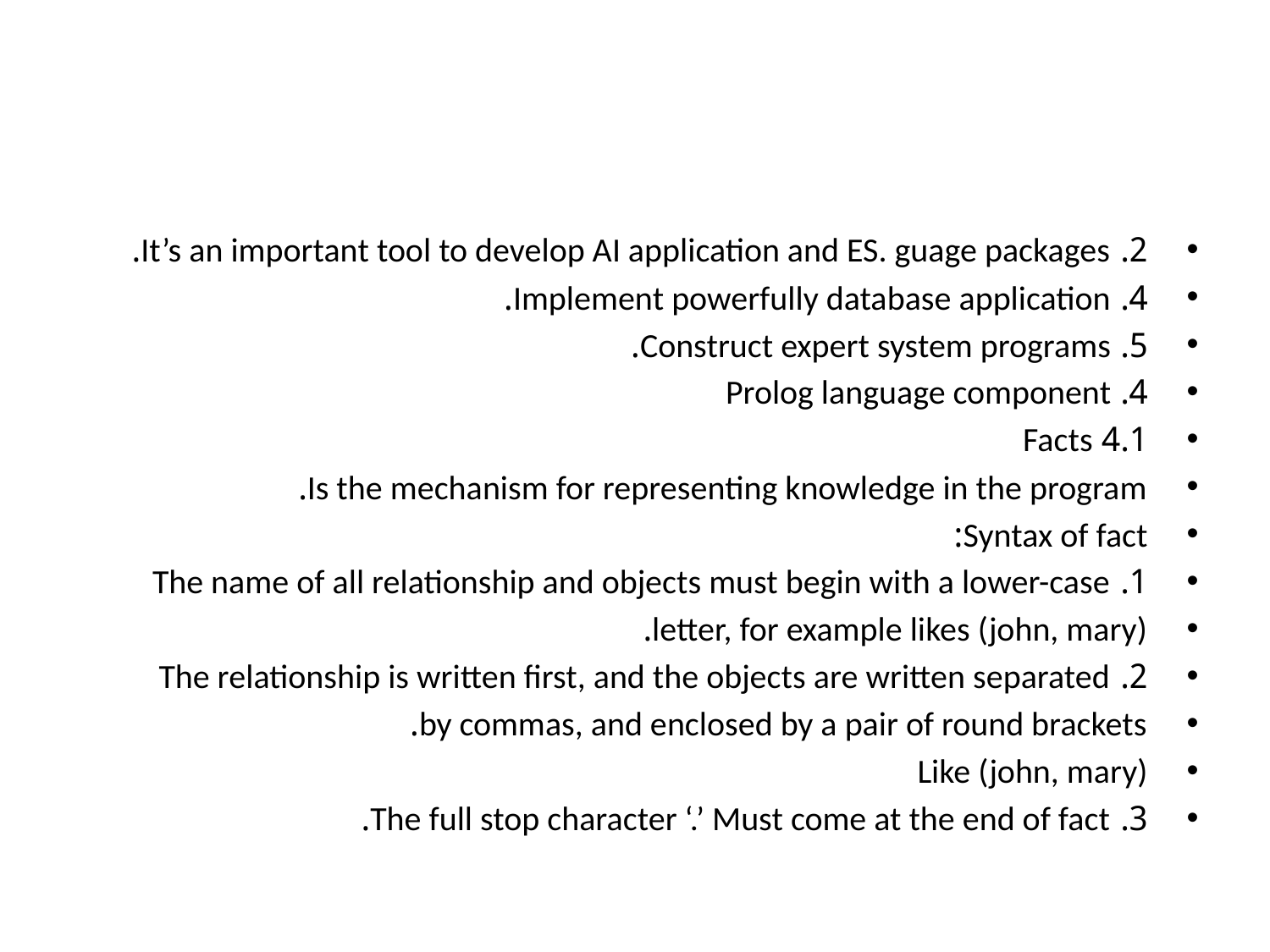

#
2. It’s an important tool to develop AI application and ES. guage packages.
4. Implement powerfully database application.
5. Construct expert system programs.
4. Prolog language component
4.1 Facts
Is the mechanism for representing knowledge in the program.
Syntax of fact:
1. The name of all relationship and objects must begin with a lower-case
letter, for example likes (john, mary).
2. The relationship is written first, and the objects are written separated
by commas, and enclosed by a pair of round brackets.
Like (john, mary)
3. The full stop character ‘.’ Must come at the end of fact.